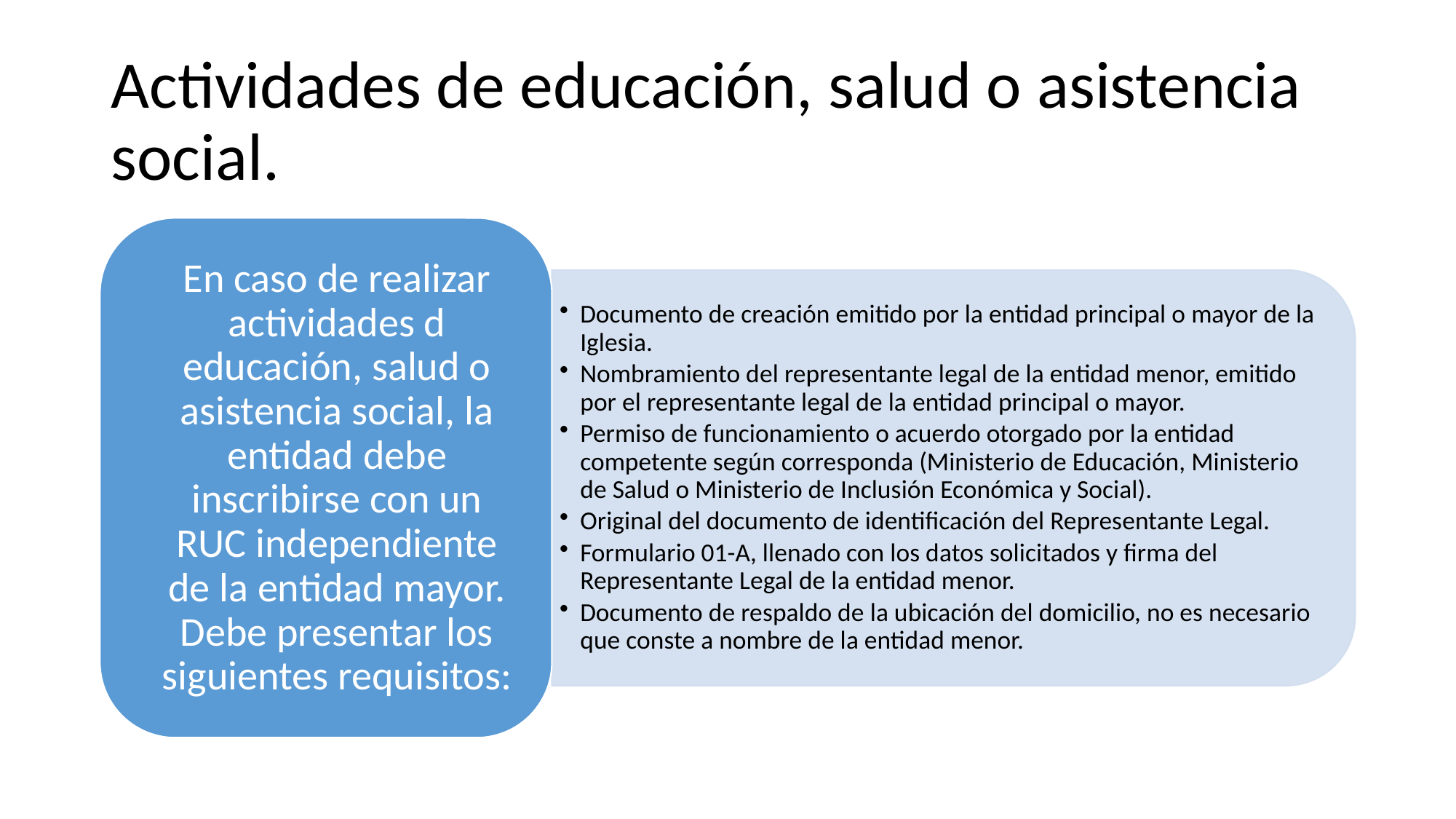

# Actividades de educación, salud o asistencia social.
Documento de creación emitido por la entidad principal o mayor de la Iglesia.
Nombramiento del representante legal de la entidad menor, emitido por el representante legal de la entidad principal o mayor.
Permiso de funcionamiento o acuerdo otorgado por la entidad competente según corresponda (Ministerio de Educación, Ministerio de Salud o Ministerio de Inclusión Económica y Social).
Original del documento de identificación del Representante Legal.
Formulario 01-A, llenado con los datos solicitados y firma del Representante Legal de la entidad menor.
Documento de respaldo de la ubicación del domicilio, no es necesario que conste a nombre de la entidad menor.
En caso de realizar actividades d educación, salud o asistencia social, la entidad debe inscribirse con un RUC independiente de la entidad mayor. Debe presentar los siguientes requisitos: